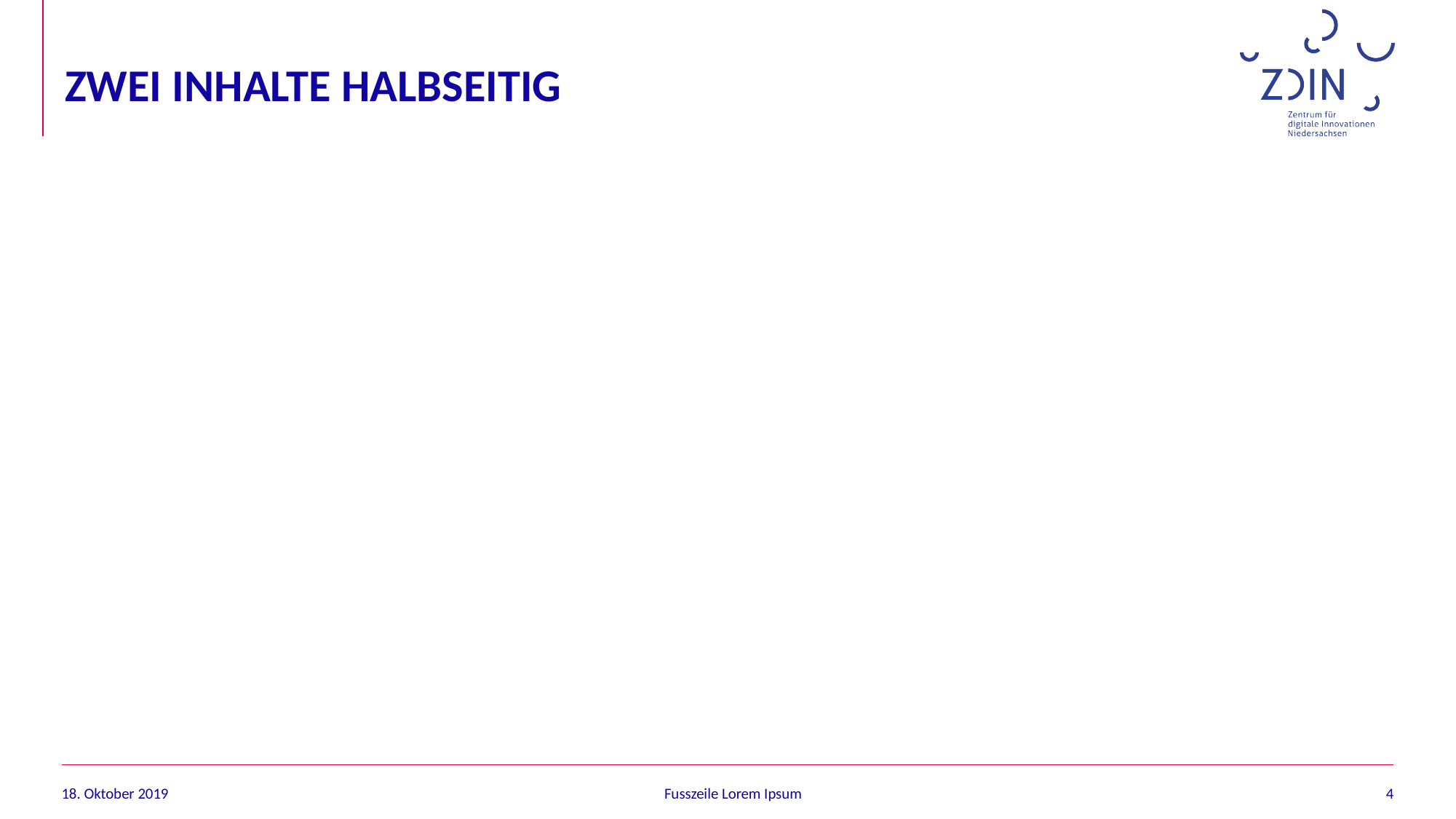

# Zwei inhalte halbseitiG

18. Oktober 2019
Fusszeile Lorem Ipsum
4